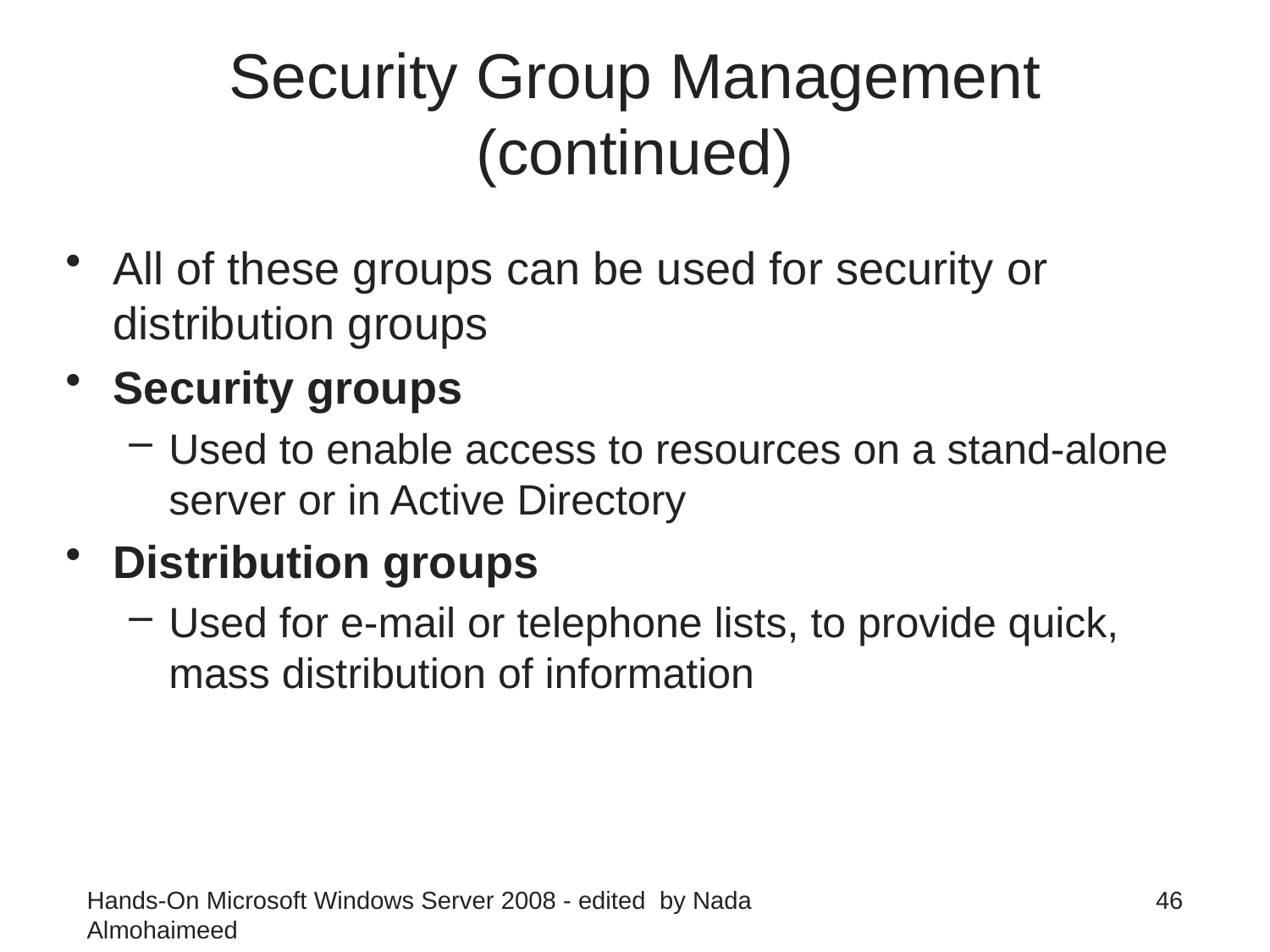

# Security Group Management (continued)
All of these groups can be used for security or distribution groups
Security groups
Used to enable access to resources on a stand-alone server or in Active Directory
Distribution groups
Used for e-mail or telephone lists, to provide quick, mass distribution of information
Hands-On Microsoft Windows Server 2008 - edited  by Nada Almohaimeed
46